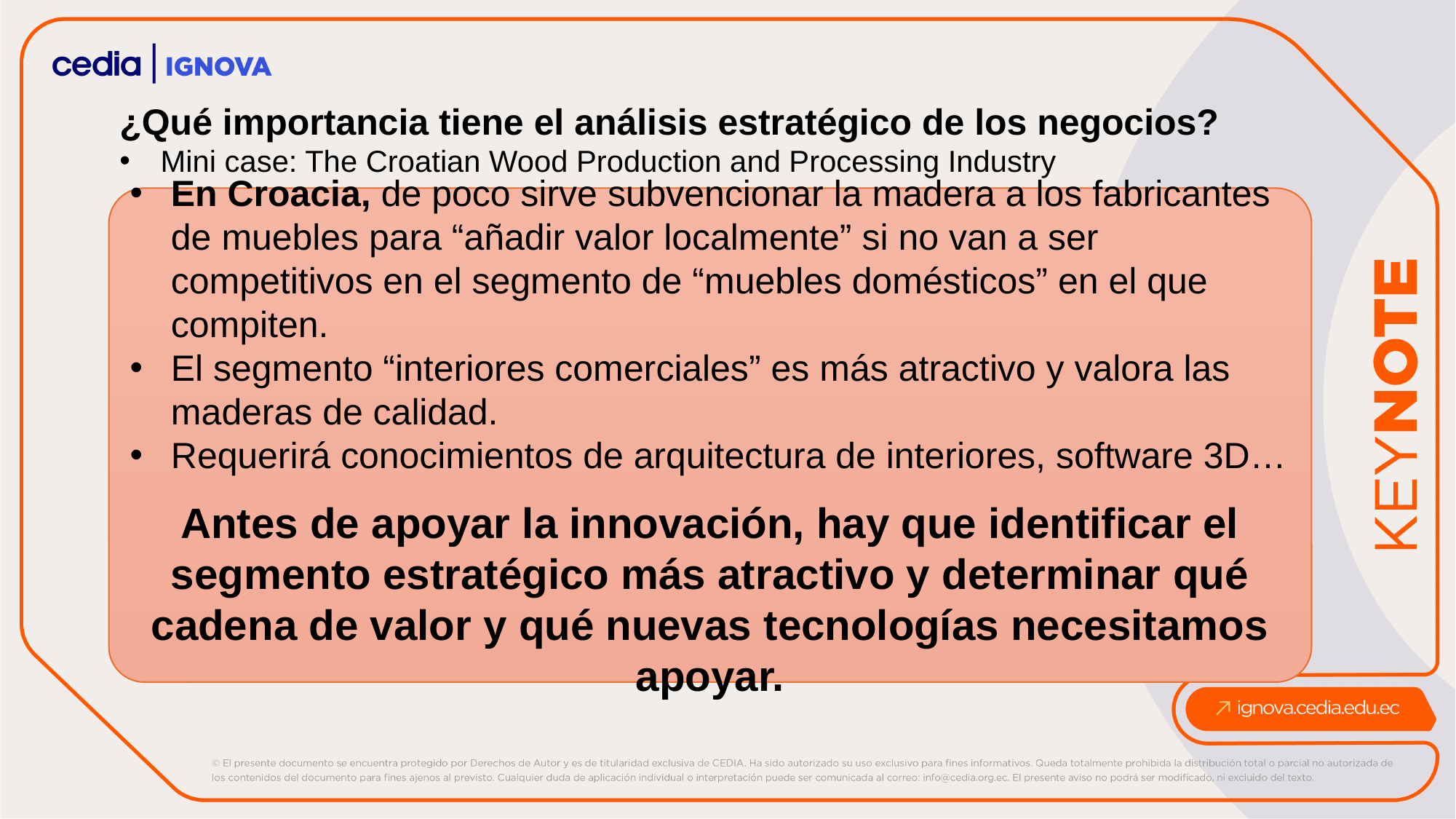

¿Qué importancia tiene el análisis estratégico de los negocios?
Mini case: The Croatian Wood Production and Processing Industry
En Croacia, de poco sirve subvencionar la madera a los fabricantes de muebles para “añadir valor localmente” si no van a ser competitivos en el segmento de “muebles domésticos” en el que compiten.
El segmento “interiores comerciales” es más atractivo y valora las maderas de calidad.
Requerirá conocimientos de arquitectura de interiores, software 3D…

Antes de apoyar la innovación, hay que identificar el segmento estratégico más atractivo y determinar qué cadena de valor y qué nuevas tecnologías necesitamos apoyar.